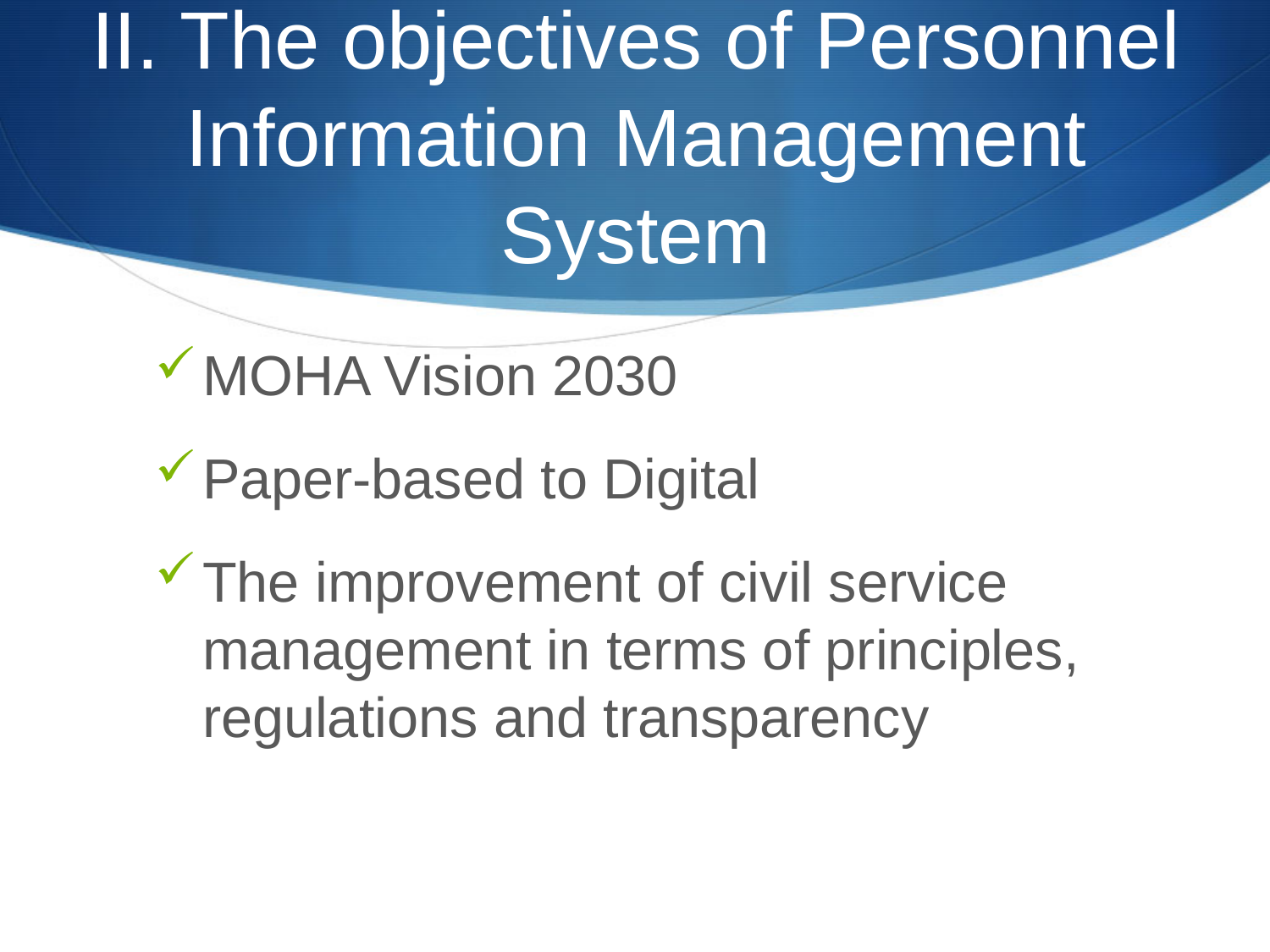

# II. The objectives of Personnel Information Management System
MOHA Vision 2030
Paper-based to Digital
The improvement of civil service management in terms of principles, regulations and transparency